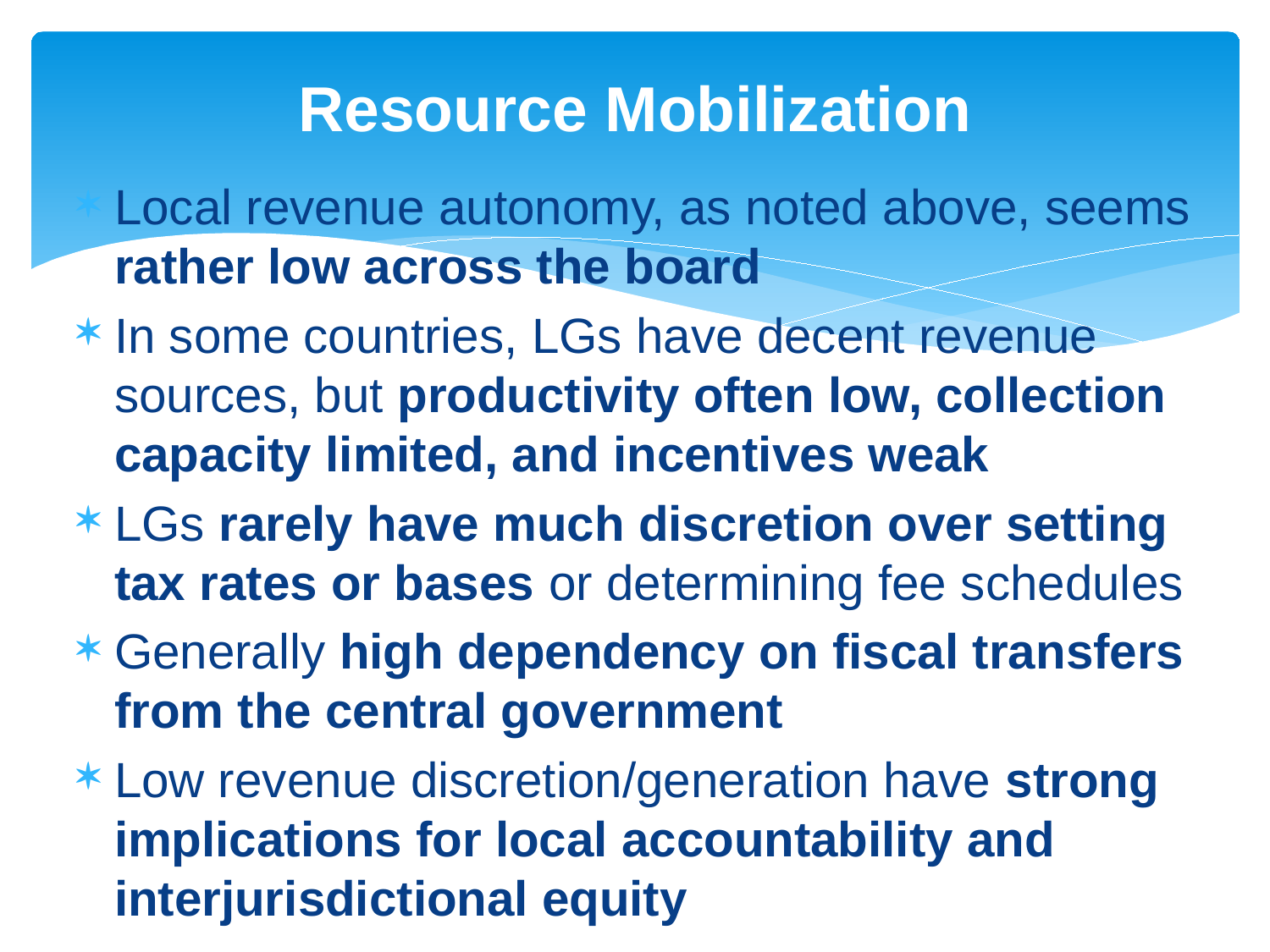

# Resource Mobilization
Local revenue autonomy, as noted above, seems rather low across the board
In some countries, LGs have decent revenue sources, but productivity often low, collection capacity limited, and incentives weak
LGs rarely have much discretion over setting tax rates or bases or determining fee schedules
Generally high dependency on fiscal transfers from the central government
Low revenue discretion/generation have strong implications for local accountability and interjurisdictional equity